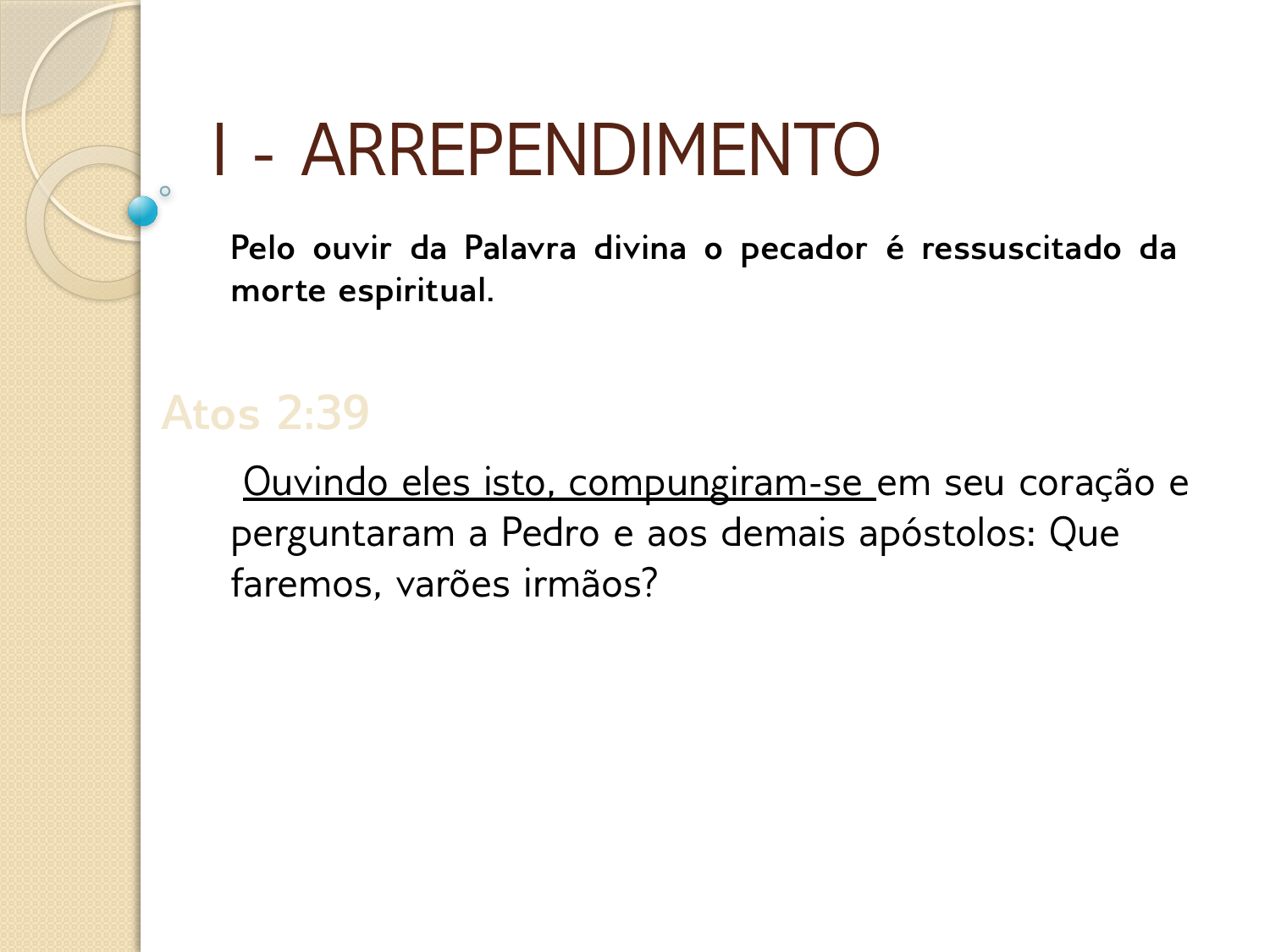

I - ARREPENDIMENTO
Pelo ouvir da Palavra divina o pecador é ressuscitado da morte espiritual.
Atos 2:39
 Ouvindo eles isto, compungiram-se em seu coração e perguntaram a Pedro e aos demais apóstolos: Que faremos, varões irmãos?